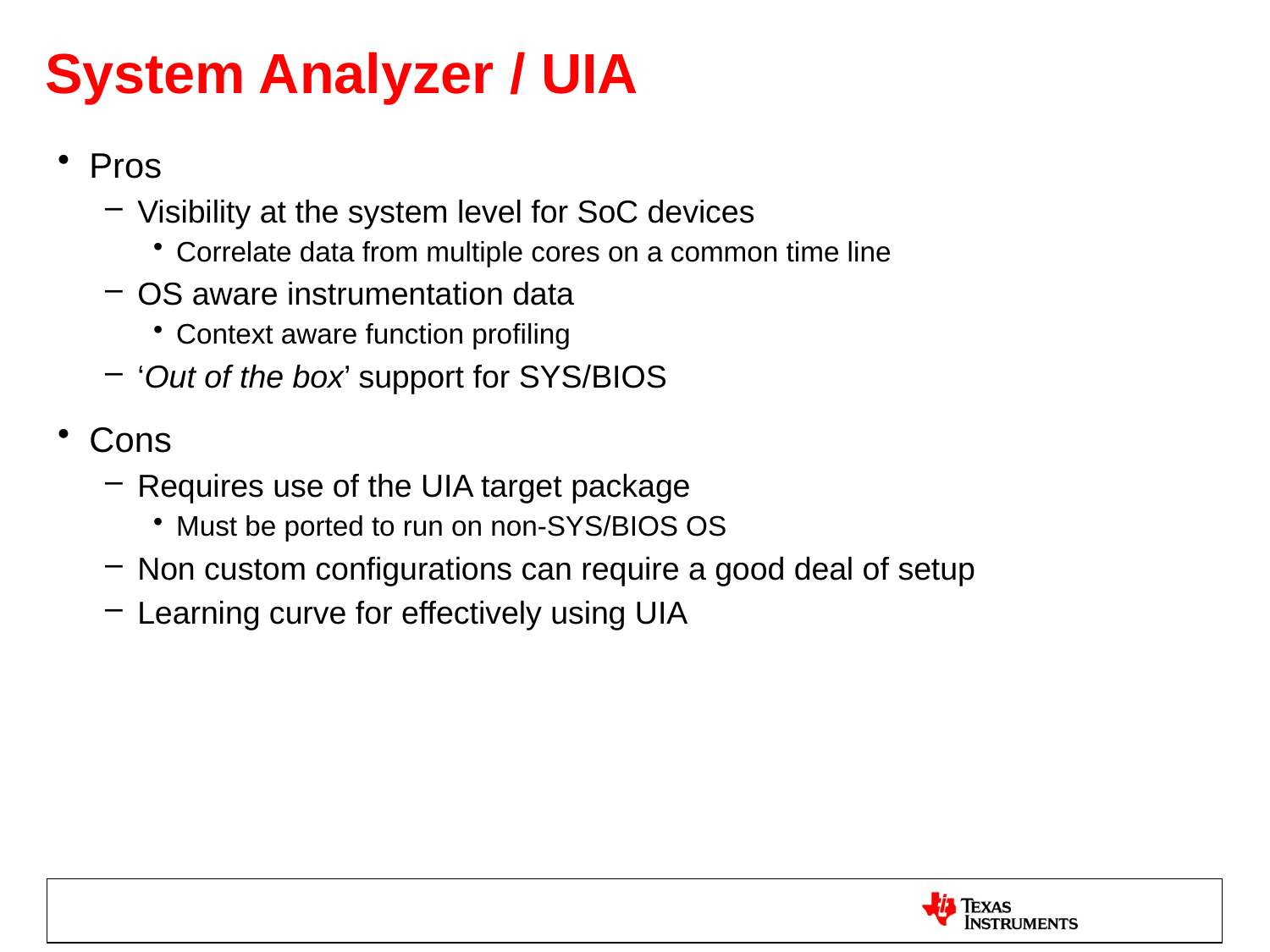

# System Analyzer / UIA
Pros
Visibility at the system level for SoC devices
Correlate data from multiple cores on a common time line
OS aware instrumentation data
Context aware function profiling
‘Out of the box’ support for SYS/BIOS
Cons
Requires use of the UIA target package
Must be ported to run on non-SYS/BIOS OS
Non custom configurations can require a good deal of setup
Learning curve for effectively using UIA